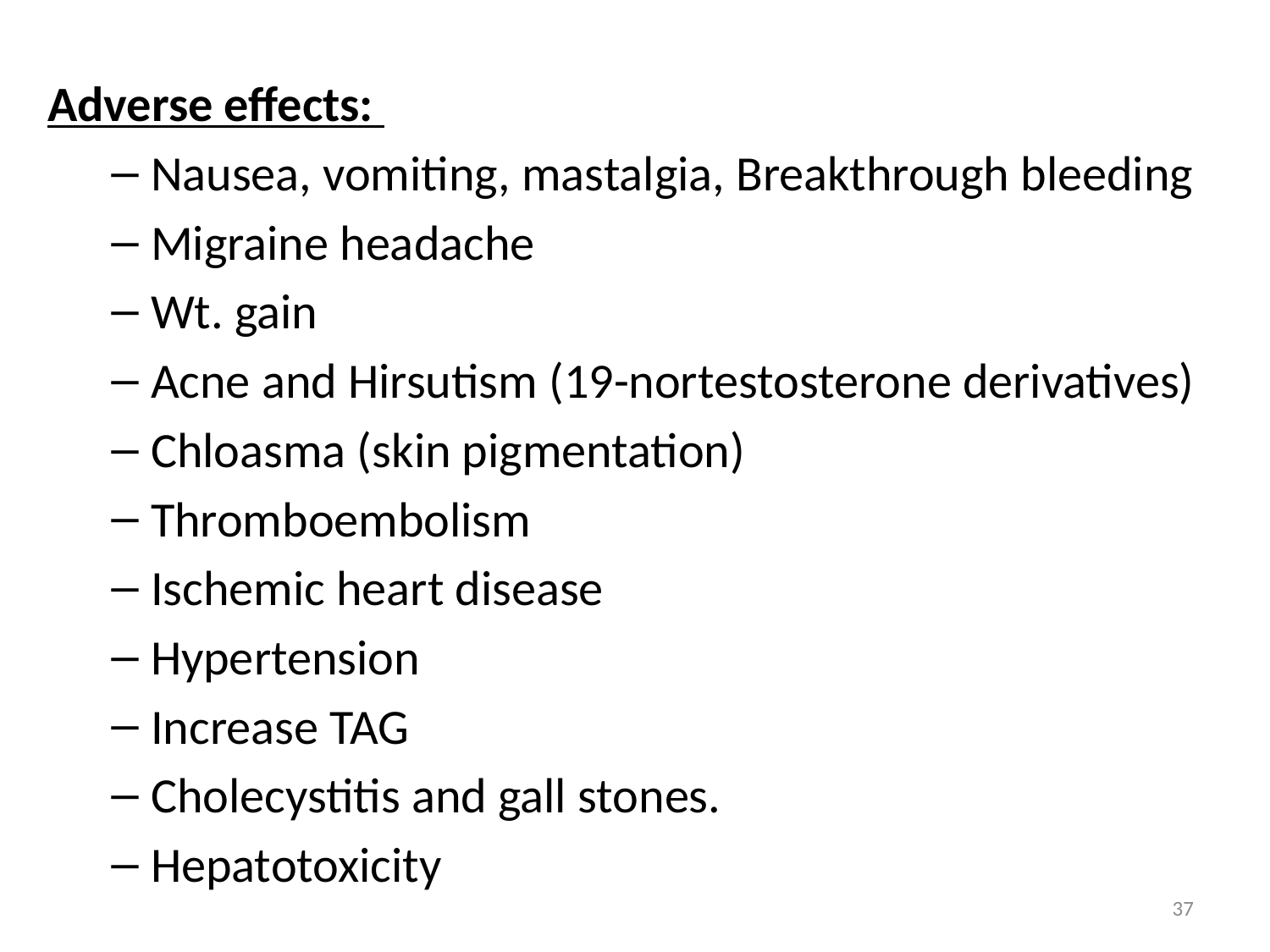

Adverse effects:
Nausea, vomiting, mastalgia, Breakthrough bleeding
Migraine headache
Wt. gain
Acne and Hirsutism (19-nortestosterone derivatives)
Chloasma (skin pigmentation)
Thromboembolism
Ischemic heart disease
Hypertension
Increase TAG
Cholecystitis and gall stones.
Hepatotoxicity

37